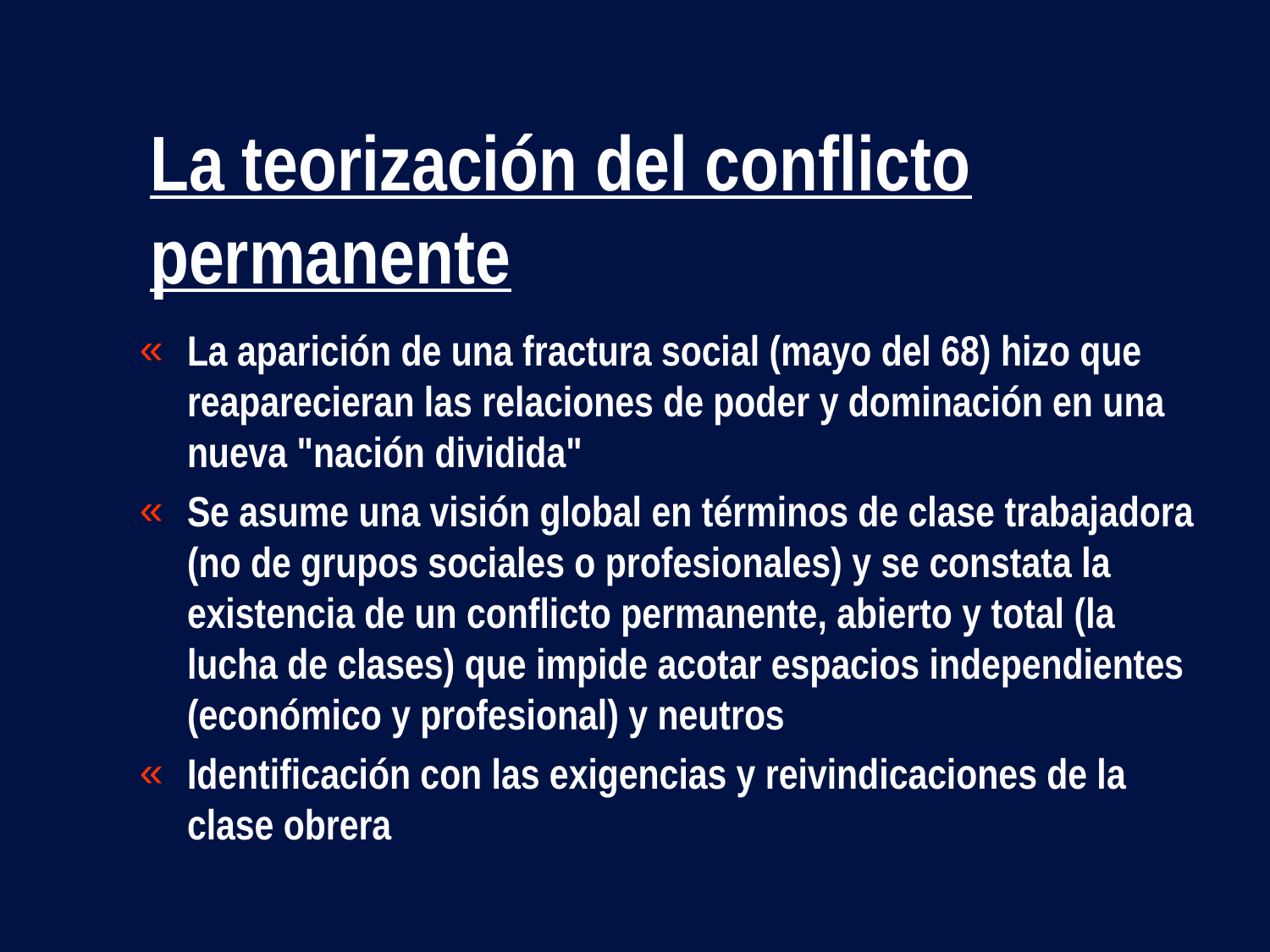

# La teorización del conflicto permanente
La aparición de una fractura social (mayo del 68) hizo que reaparecieran las relaciones de poder y dominación en una nueva "nación dividida"
Se asume una visión global en términos de clase trabajadora (no de grupos sociales o profesionales) y se constata la existencia de un conflicto permanente, abierto y total (la lucha de clases) que impide acotar espacios independientes (económico y profesional) y neutros
Identificación con las exigencias y reivindicaciones de la clase obrera